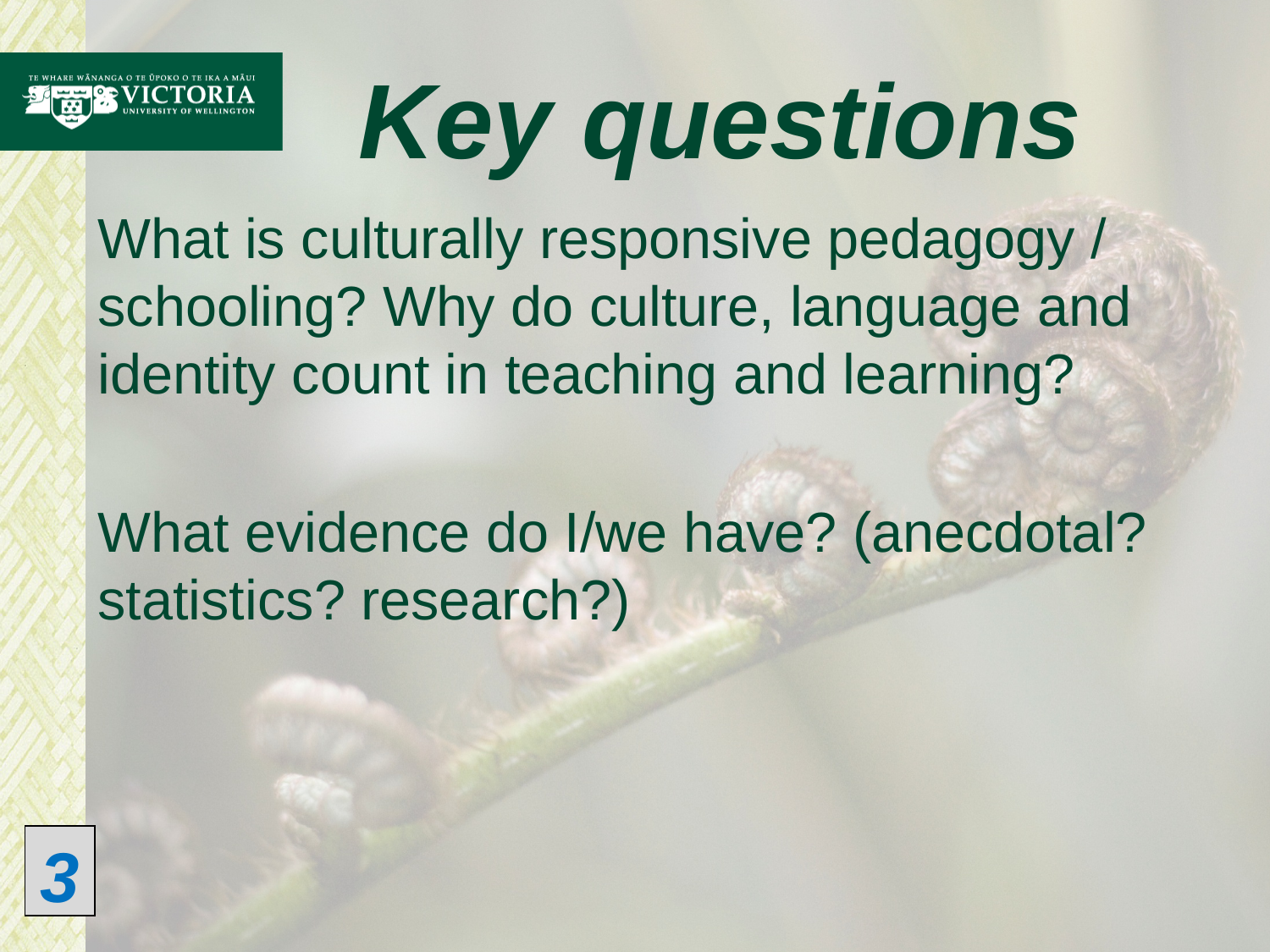

# Key questions
What is culturally responsive pedagogy / schooling? Why do culture, language and identity count in teaching and learning?

What evidence do I/we have? (anecdotal? statistics? research?)
3